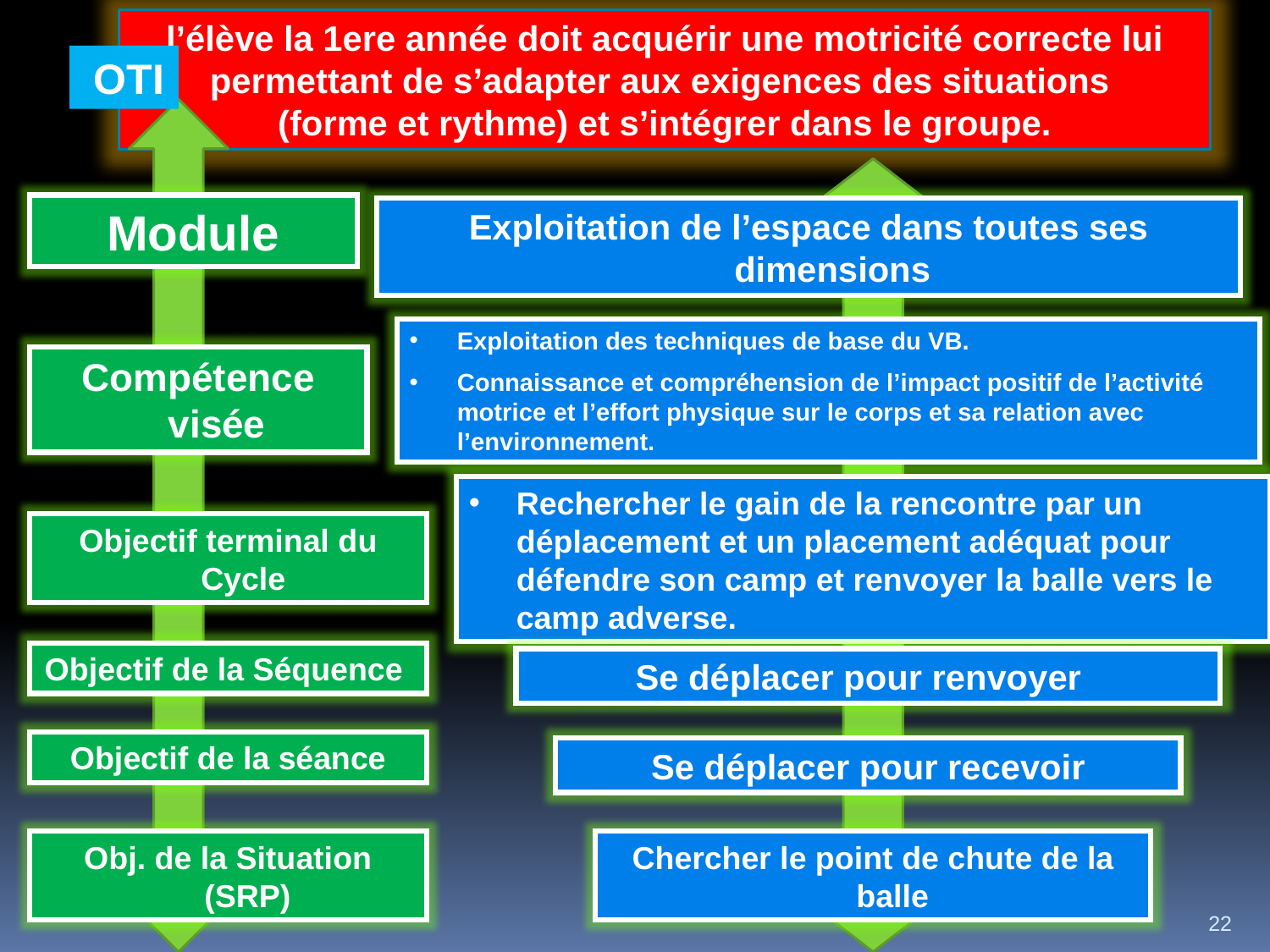

l’élève la 1ere année doit acquérir une motricité correcte lui permettant de s’adapter aux exigences des situations
(forme et rythme) et s’intégrer dans le groupe.
 OTI

Module
Exploitation de l’espace dans toutes ses dimensions
Exploitation des techniques de base du VB.
Connaissance et compréhension de l’impact positif de l’activité motrice et l’effort physique sur le corps et sa relation avec l’environnement.
Compétence visée
Rechercher le gain de la rencontre par un déplacement et un placement adéquat pour défendre son camp et renvoyer la balle vers le camp adverse.
Objectif terminal du Cycle
Objectif de la Séquence
Se déplacer pour renvoyer
Objectif de la séance
Se déplacer pour recevoir
Obj. de la Situation (SRP)
Chercher le point de chute de la balle
22